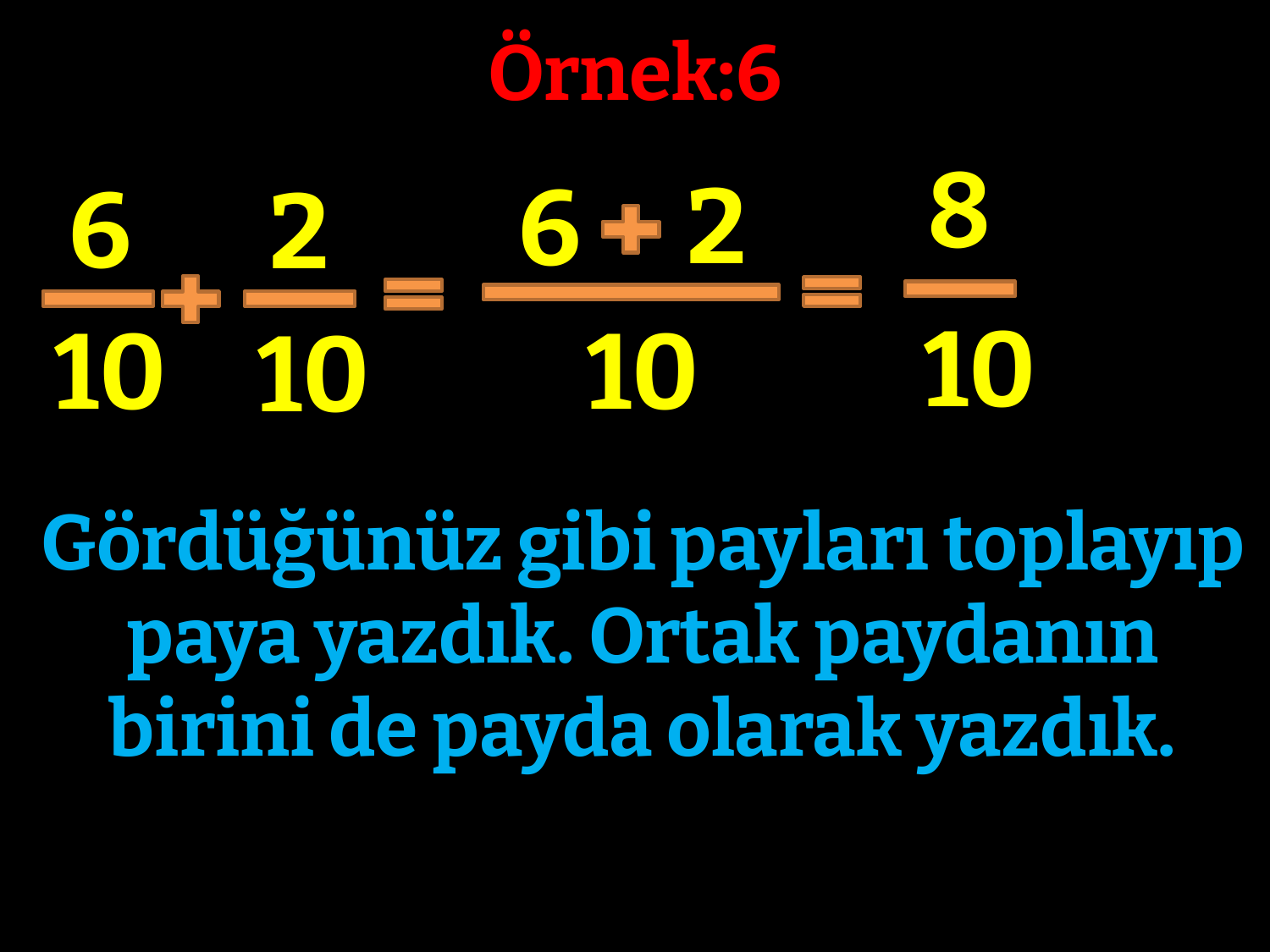

Örnek:6
8
2
6
6
2

10
#
10
10
10
Gördüğünüz gibi payları toplayıp paya yazdık. Ortak paydanın birini de payda olarak yazdık.